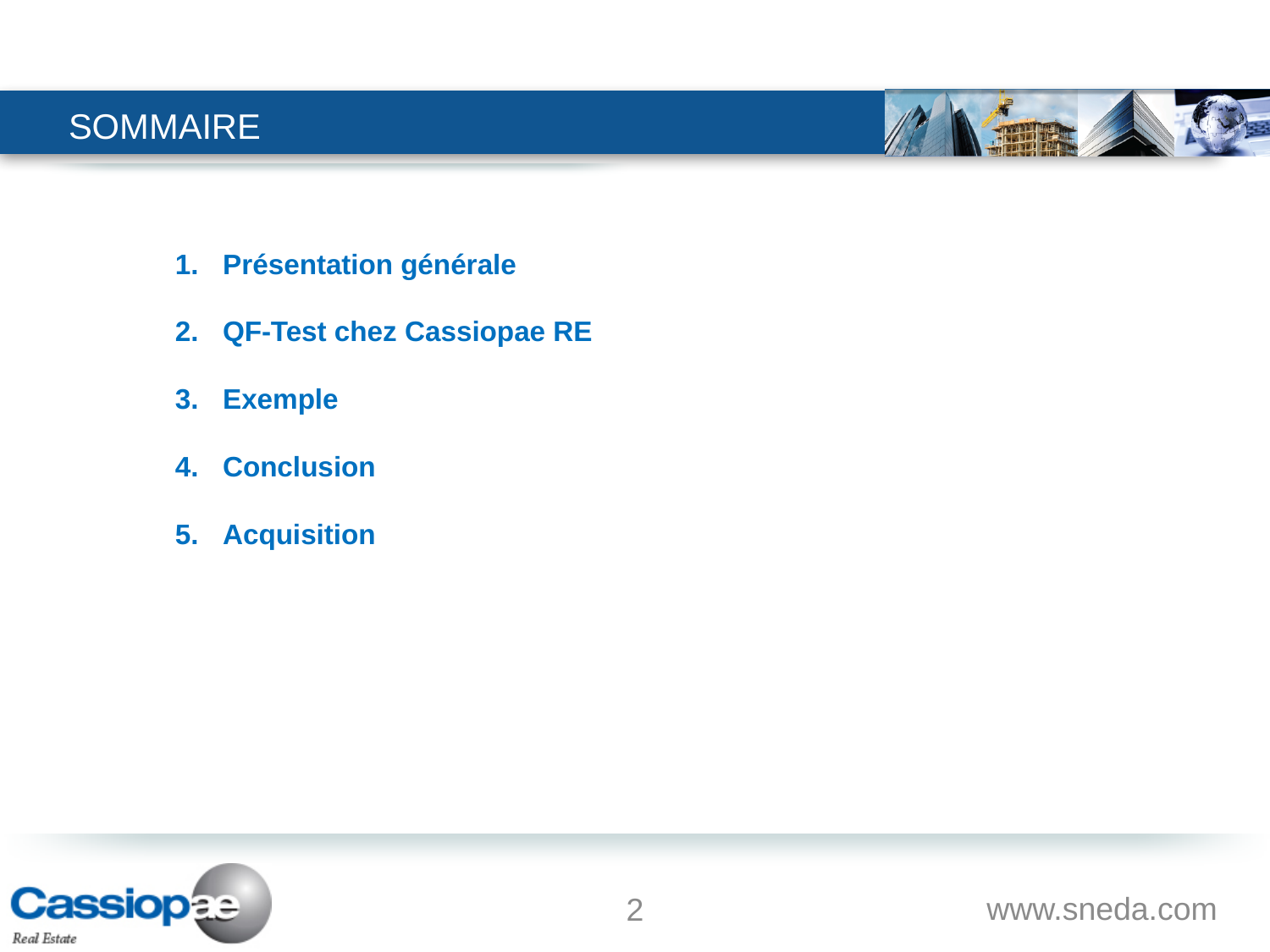

#
SOMMAIRE
Présentation générale
QF-Test chez Cassiopae RE
Exemple
Conclusion
Acquisition